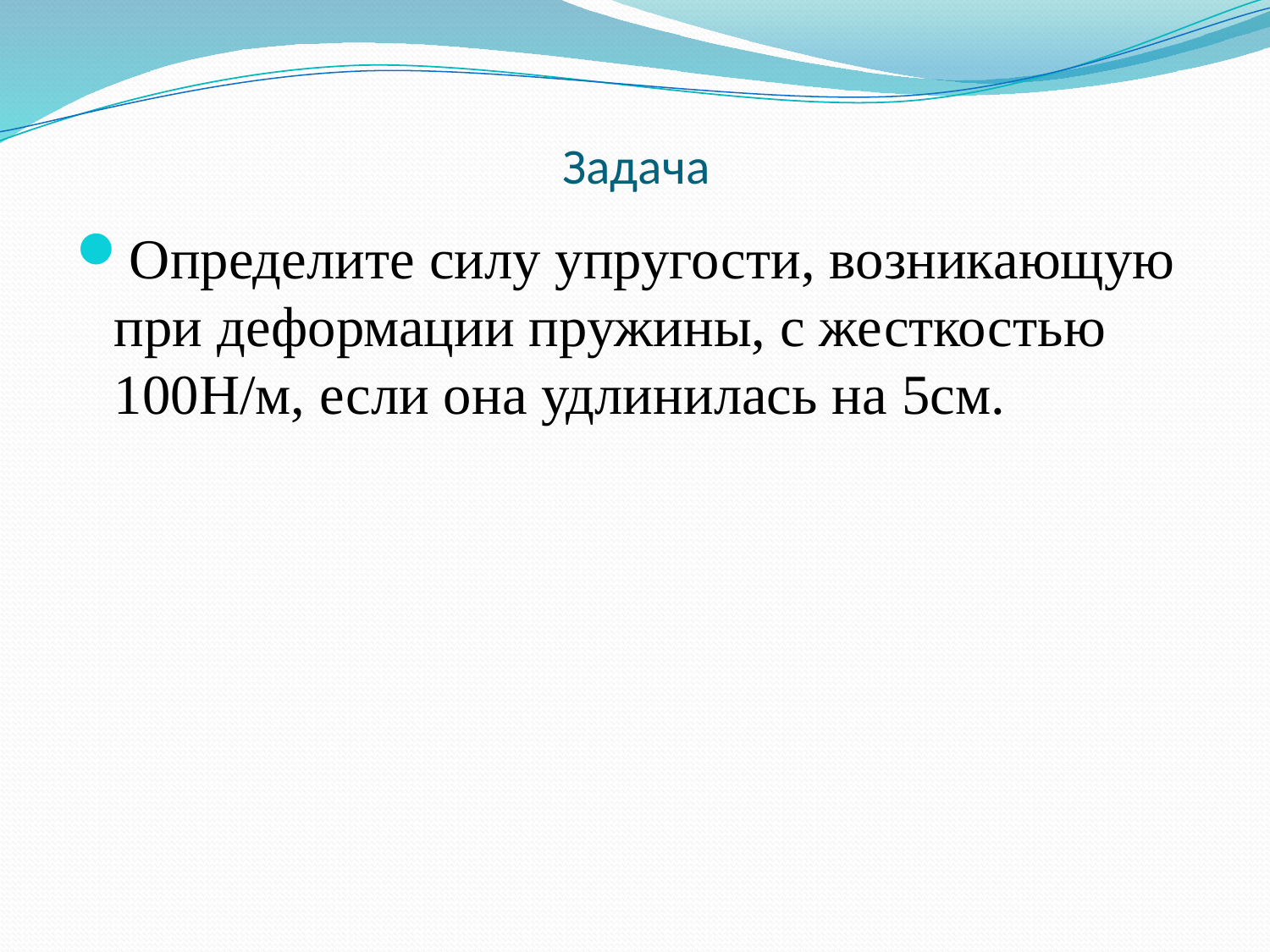

# Задача
Определите силу упругости, возникающую при деформации пружины, с жесткостью 100Н/м, если она удлинилась на 5см.